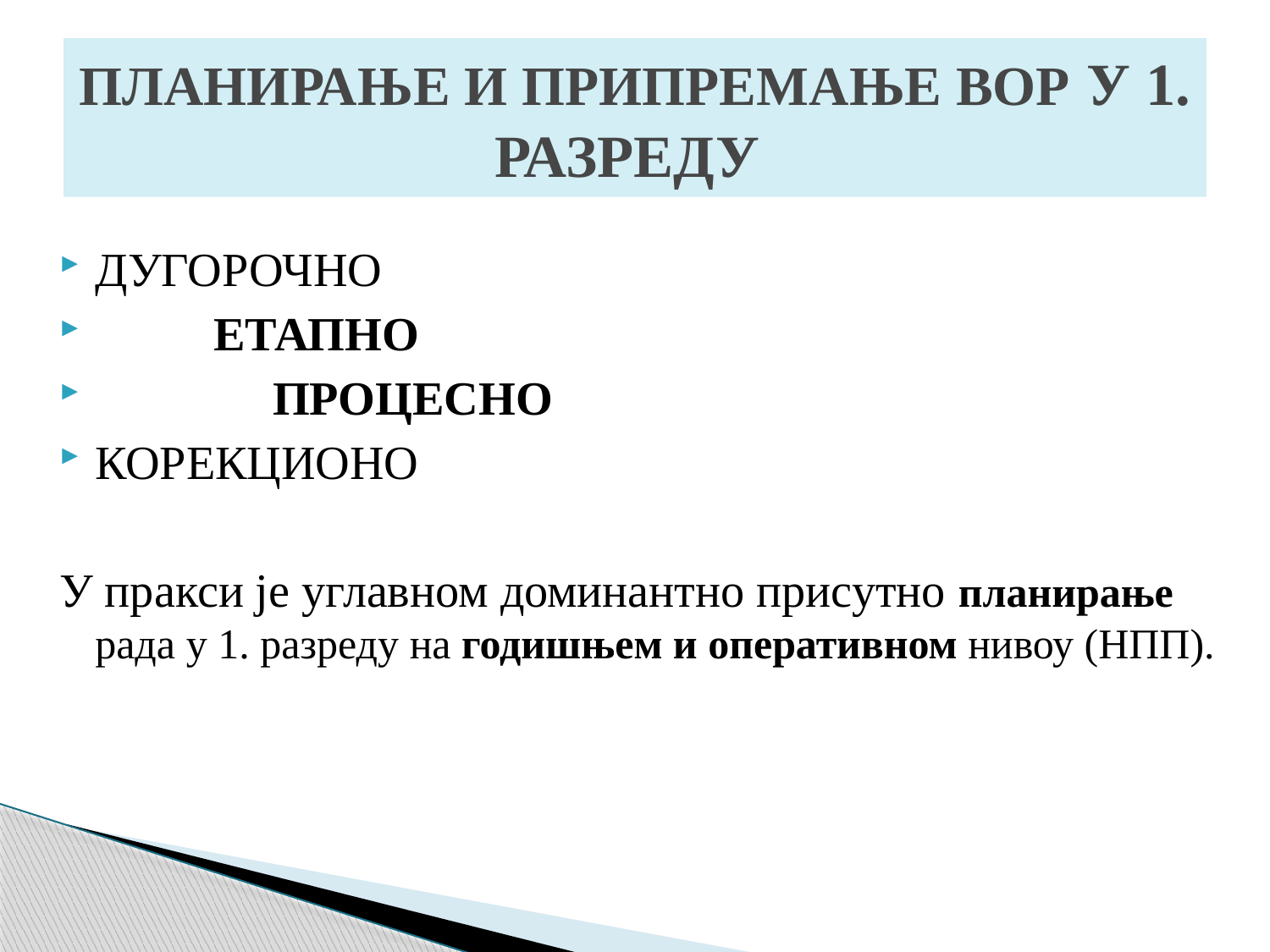

# ПЛАНИРАЊЕ И ПРИПРЕМАЊЕ ВОР У 1. РАЗРЕДУ
ДУГОРОЧНО
          ЕТАПНО
               ПРОЦЕСНО
КОРЕКЦИОНО

У пракси је углавном доминантно присутно планирање рада у 1. разреду на годишњем и оперативном нивоу (НПП).